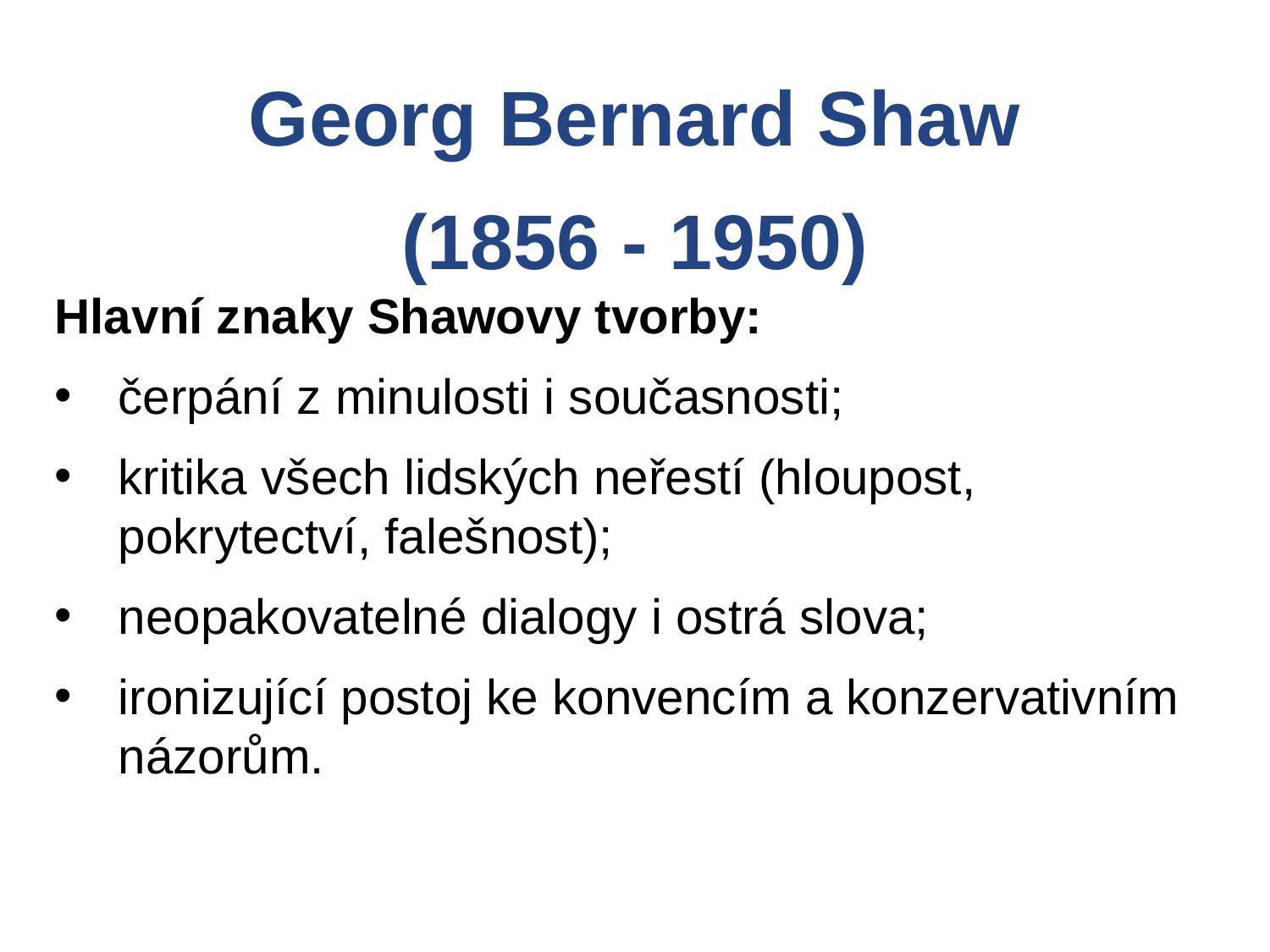

Georg Bernard Shaw
(1856 - 1950)
Hlavní znaky Shawovy tvorby:
čerpání z minulosti i současnosti;
kritika všech lidských neřestí (hloupost, pokrytectví, falešnost);
neopakovatelné dialogy i ostrá slova;
ironizující postoj ke konvencím a konzervativním názorům.